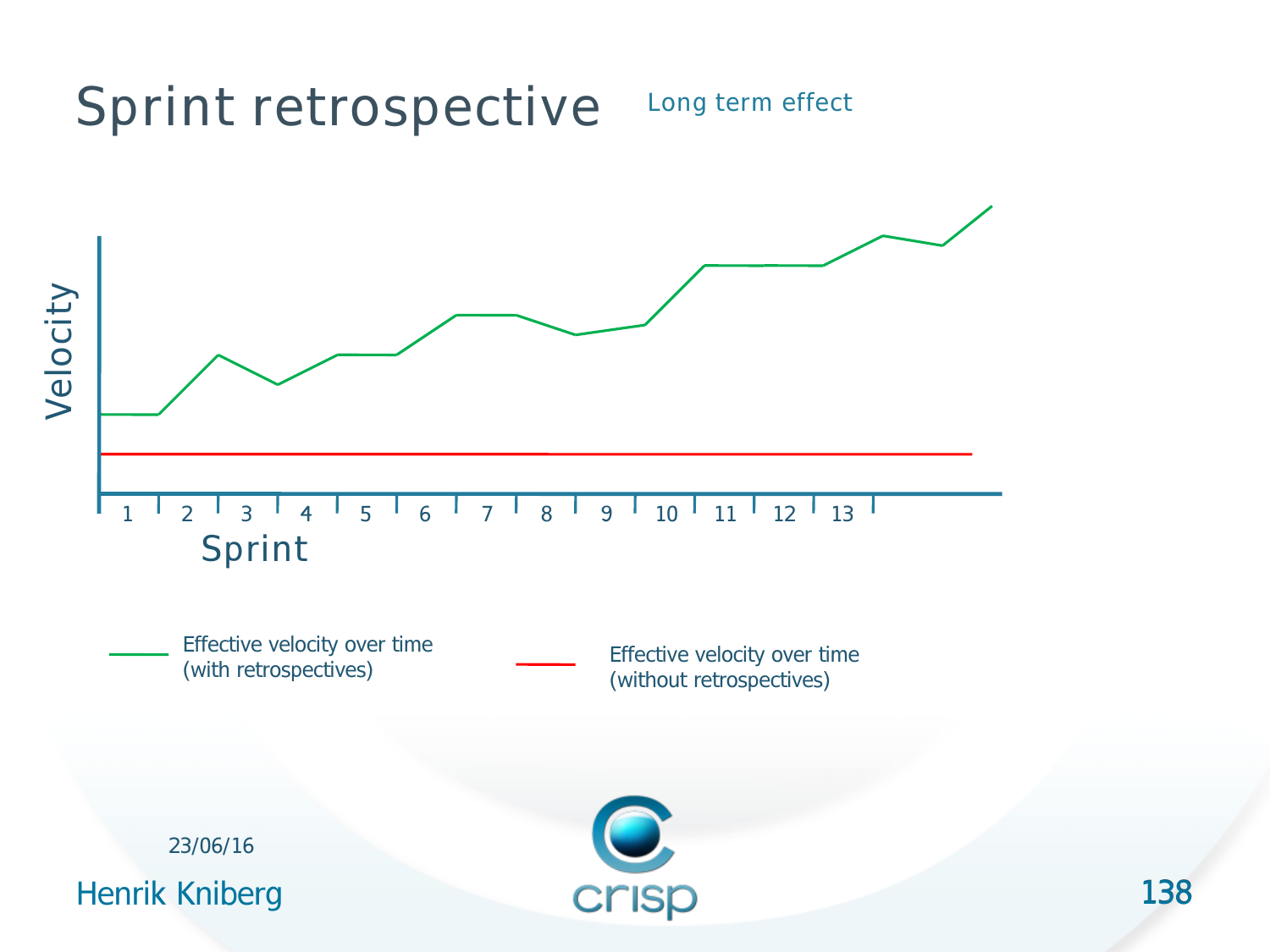

# Sprint retrospective
Long term effect
Velocity
1
2
3
4
5
6
7
8
9
10
11
12
13
Sprint
Effective velocity over time
(with retrospectives)
Effective velocity over time
(without retrospectives)
23/06/16
138
Henrik Kniberg